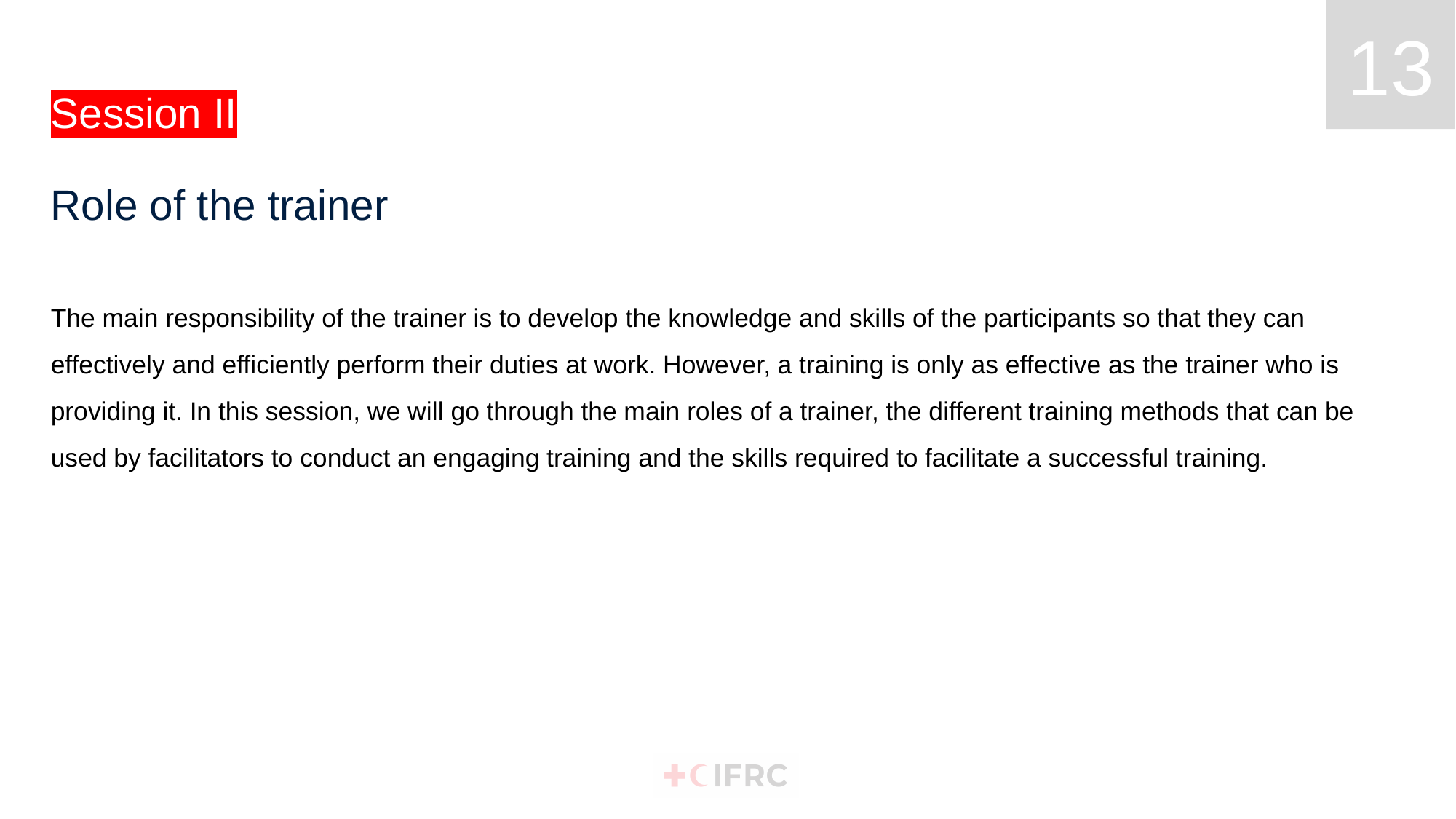

# Session II Role of the trainer
The main responsibility of the trainer is to develop the knowledge and skills of the participants so that they can effectively and efficiently perform their duties at work. However, a training is only as effective as the trainer who is providing it. In this session, we will go through the main roles of a trainer, the different training methods that can be used by facilitators to conduct an engaging training and the skills required to facilitate a successful training.